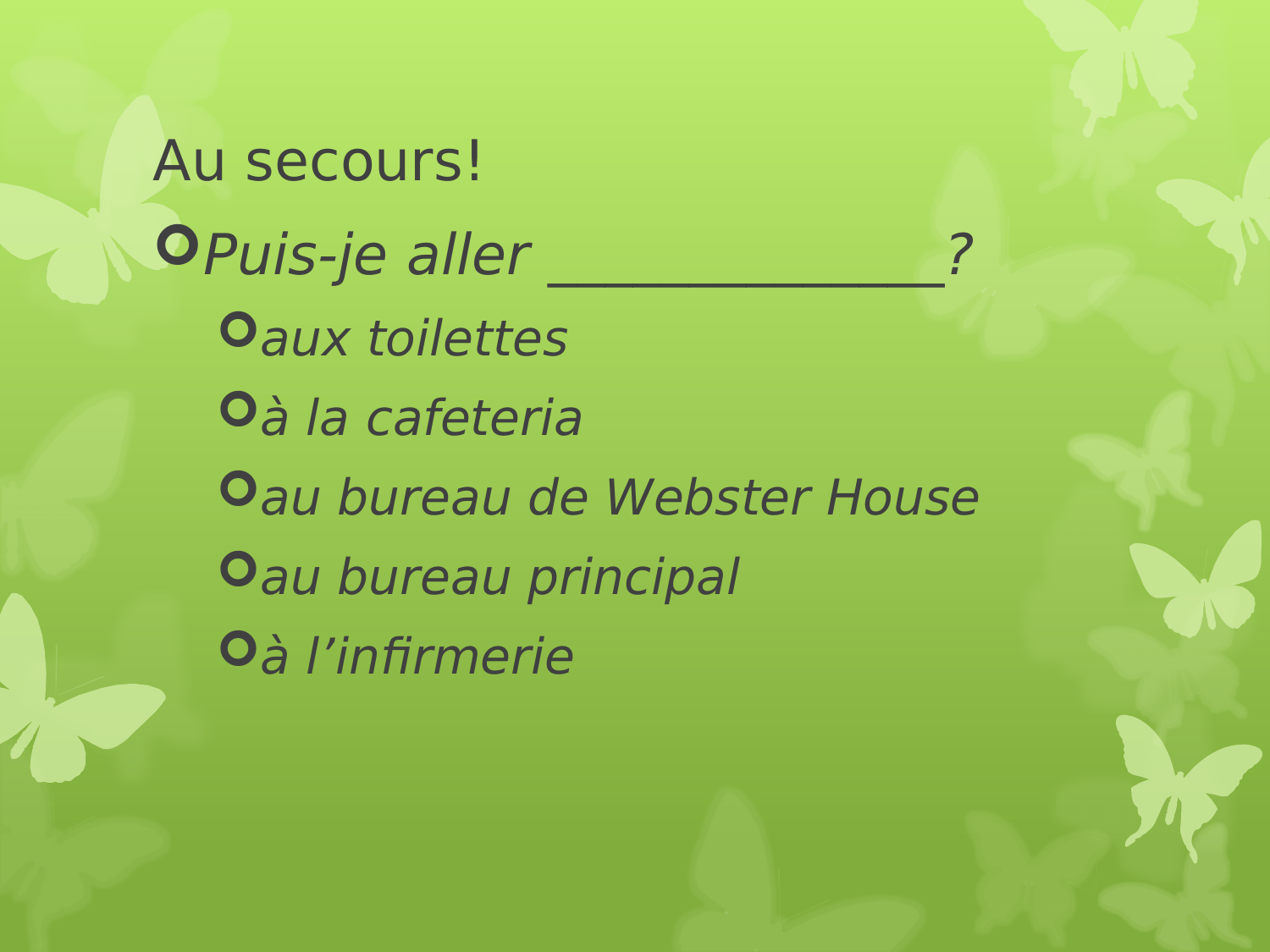

# Au secours!
Puis-je aller ______________?
aux toilettes
à la cafeteria
au bureau de Webster House
au bureau principal
à l’infirmerie